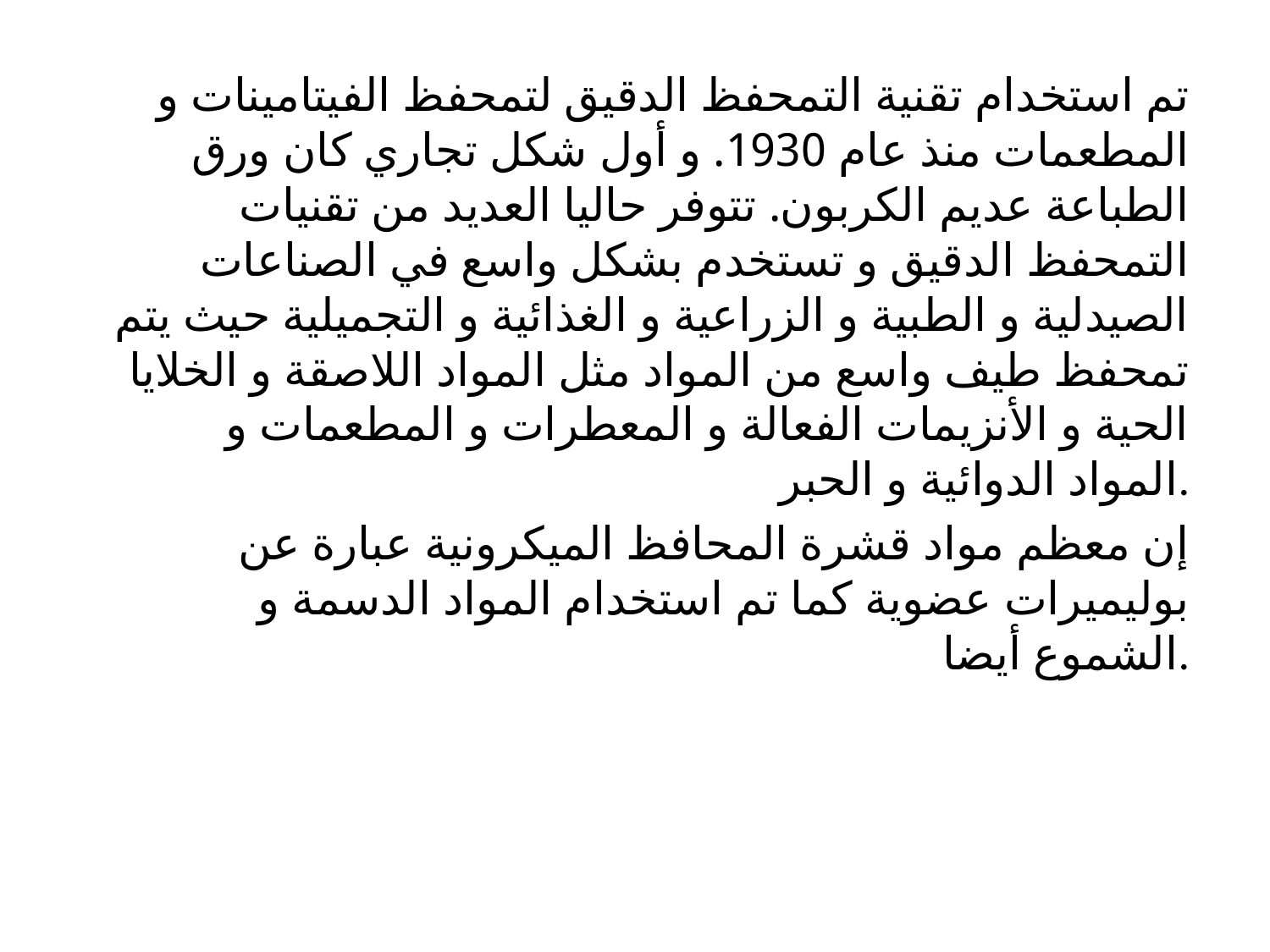

تم استخدام تقنية التمحفظ الدقيق لتمحفظ الفيتامينات و المطعمات منذ عام 1930. و أول شكل تجاري كان ورق الطباعة عديم الكربون. تتوفر حاليا العديد من تقنيات التمحفظ الدقيق و تستخدم بشكل واسع في الصناعات الصيدلية و الطبية و الزراعية و الغذائية و التجميلية حيث يتم تمحفظ طيف واسع من المواد مثل المواد اللاصقة و الخلايا الحية و الأنزيمات الفعالة و المعطرات و المطعمات و المواد الدوائية و الحبر.
إن معظم مواد قشرة المحافظ الميكرونية عبارة عن بوليميرات عضوية كما تم استخدام المواد الدسمة و الشموع أيضا.